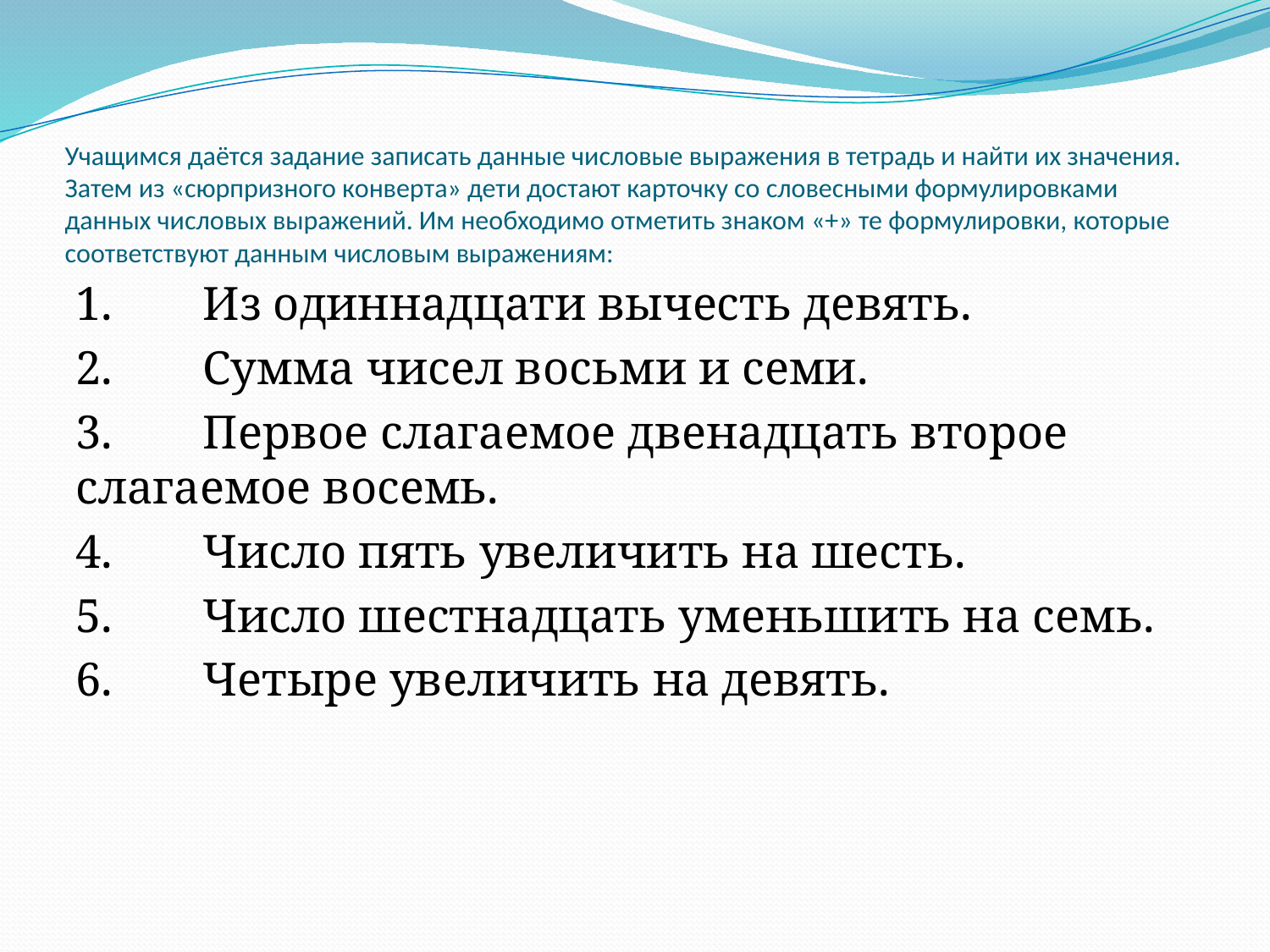

# Учащимся даётся задание записать данные числовые выражения в тетрадь и найти их значения. Затем из «сюрпризного конверта» дети достают карточку со словесными формулировками данных числовых выражений. Им необходимо отметить знаком «+» те формулировки, которые соответствуют данным числовым выражениям:
1.	Из одиннадцати вычесть девять.
2.	Сумма чисел восьми и семи.
3.	Первое слагаемое двенадцать второе слагаемое восемь.
4.	Число пять увеличить на шесть.
5.	Число шестнадцать уменьшить на семь.
6.	Четыре увеличить на девять.